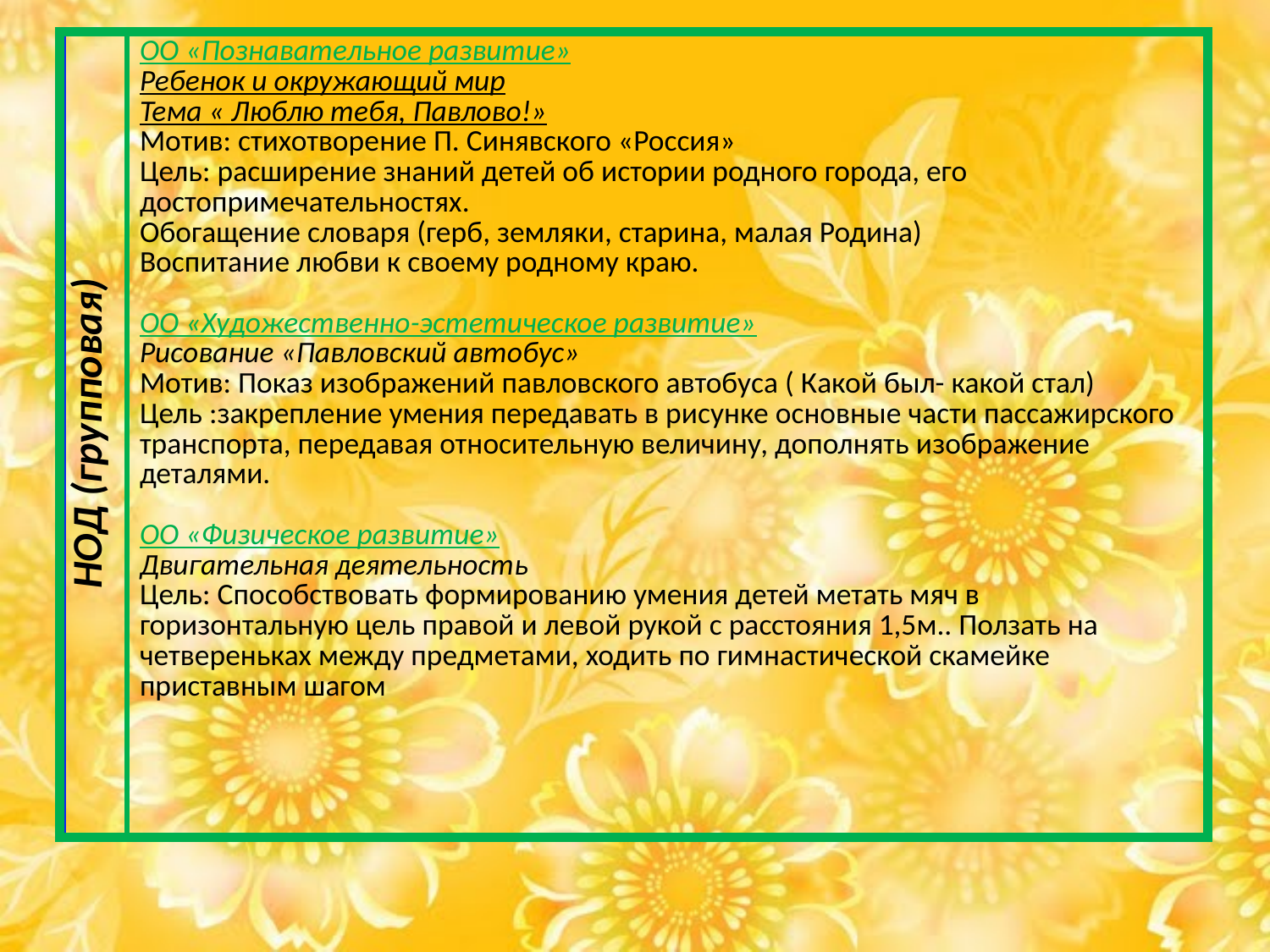

|  |
| --- |
|  |
| --- |
| НОД (групповая) | ОО «Познавательное развитие» Ребенок и окружающий мир Тема « Люблю тебя, Павлово!» Мотив: стихотворение П. Синявского «Россия» Цель: расширение знаний детей об истории родного города, его достопримечательностях. Обогащение словаря (герб, земляки, старина, малая Родина) Воспитание любви к своему родному краю. ОО «Художественно-эстетическое развитие» Рисование «Павловский автобус» Мотив: Показ изображений павловского автобуса ( Какой был- какой стал) Цель :закрепление умения передавать в рисунке основные части пассажирского транспорта, передавая относительную величину, дополнять изображение деталями.   ОО «Физическое развитие» Двигательная деятельность Цель: Способствовать формированию умения детей метать мяч в горизонтальную цель правой и левой рукой с расстояния 1,5м.. Ползать на четвереньках между предметами, ходить по гимнастической скамейке приставным шагом |
| --- | --- |